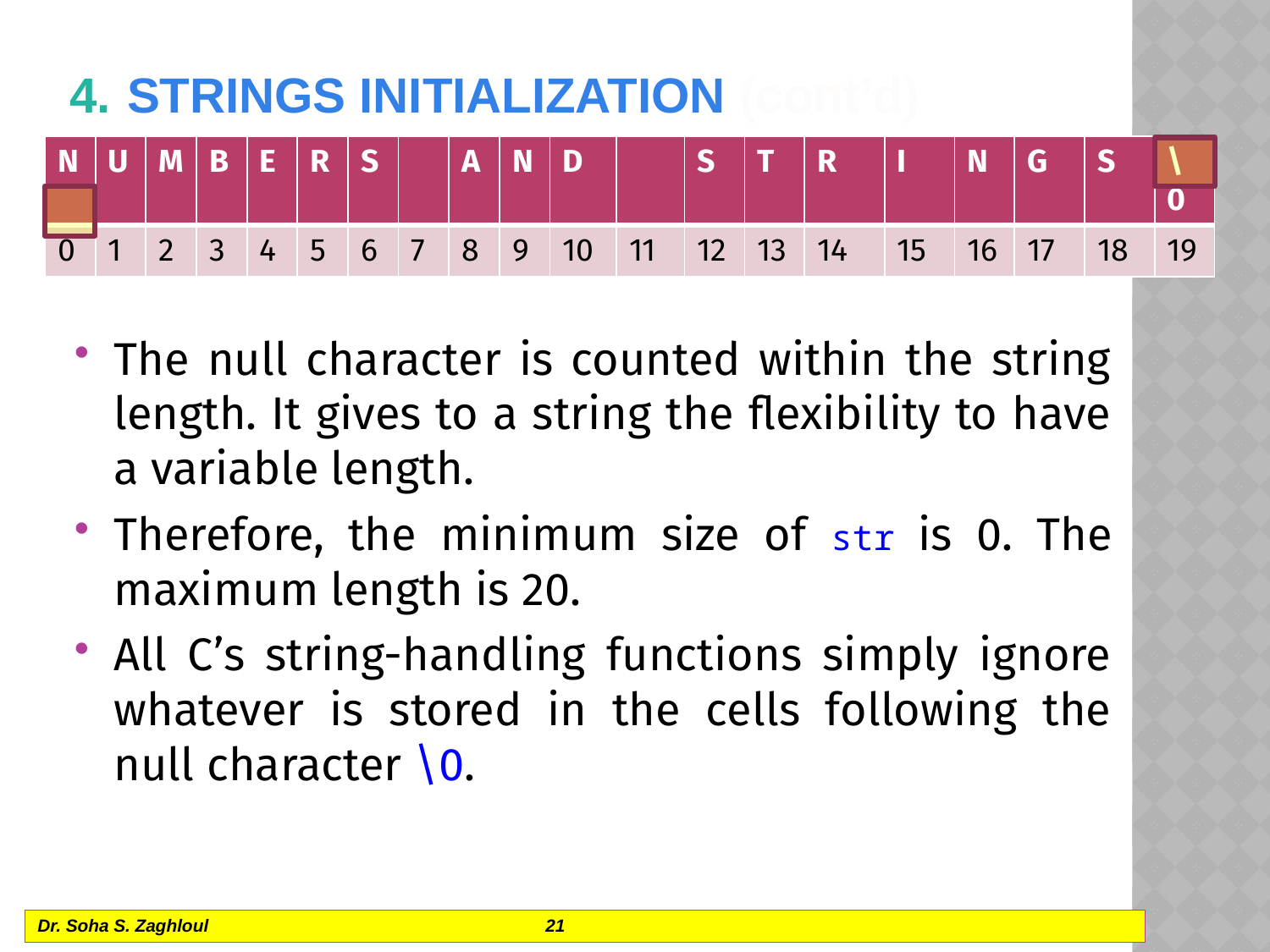

# 4. Strings initialization (cont’d)

The null character is counted within the string length. It gives to a string the flexibility to have a variable length.
Therefore, the minimum size of str is 0. The maximum length is 20.
All C’s string-handling functions simply ignore whatever is stored in the cells following the null character \0.
| N | U | M | B | E | R | S |  | A | N | D |  | S | T | R | I | N | G | S | \0 |
| --- | --- | --- | --- | --- | --- | --- | --- | --- | --- | --- | --- | --- | --- | --- | --- | --- | --- | --- | --- |
| 0 | 1 | 2 | 3 | 4 | 5 | 6 | 7 | 8 | 9 | 10 | 11 | 12 | 13 | 14 | 15 | 16 | 17 | 18 | 19 |

Dr. Soha S. Zaghloul			21